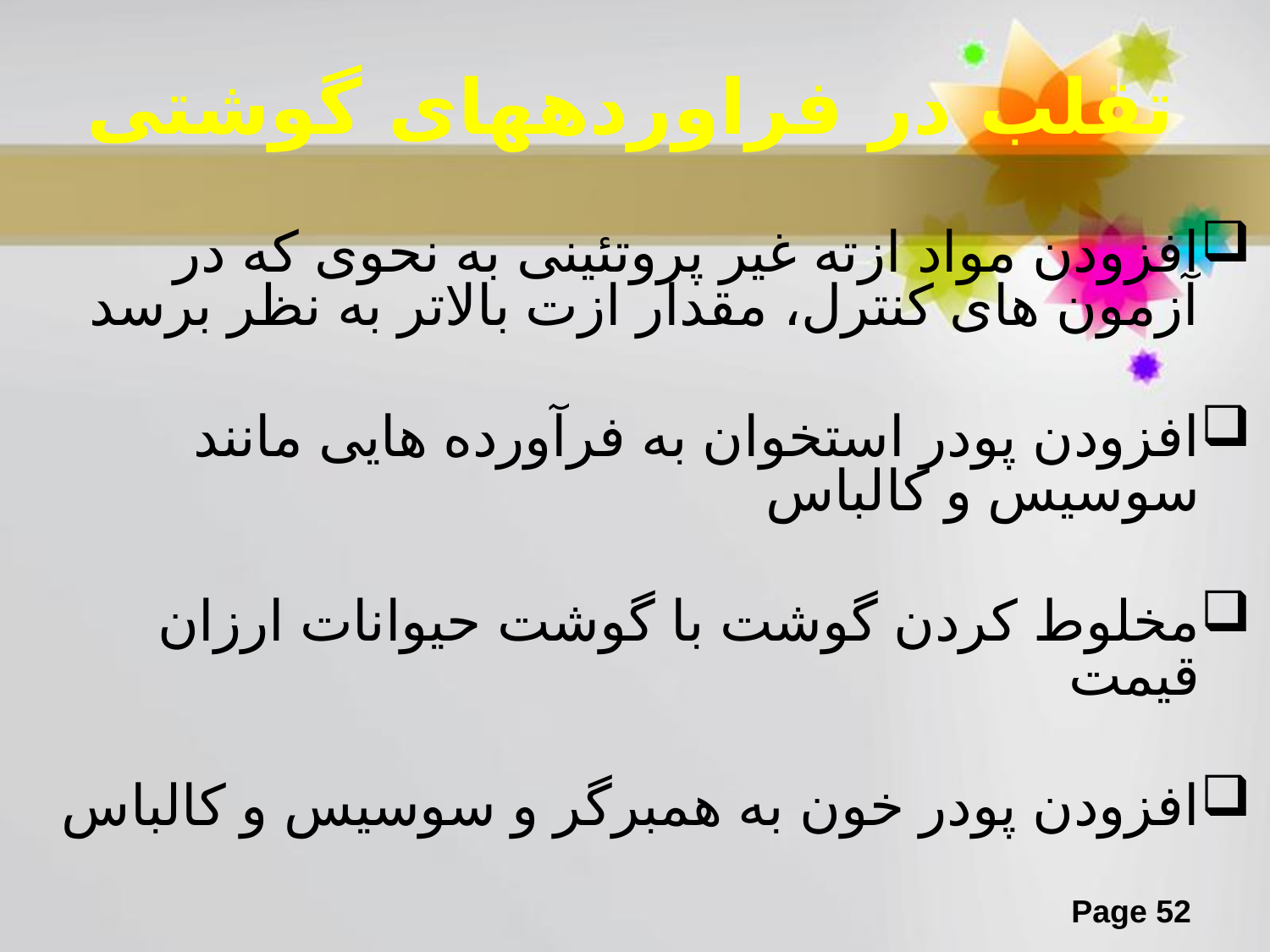

# تقلب در فراوردههای گوشتی
افزودن مواد ازته غیر پروتئینی به نحوی که در آزمون های کنترل، مقدار ازت بالاتر به نظر برسد

افزودن پودر استخوان به فرآورده هایی مانند سوسیس و کالباس

مخلوط کردن گوشت با گوشت حیوانات ارزان قیمت

افزودن پودر خون به همبرگر و سوسیس و کالباس